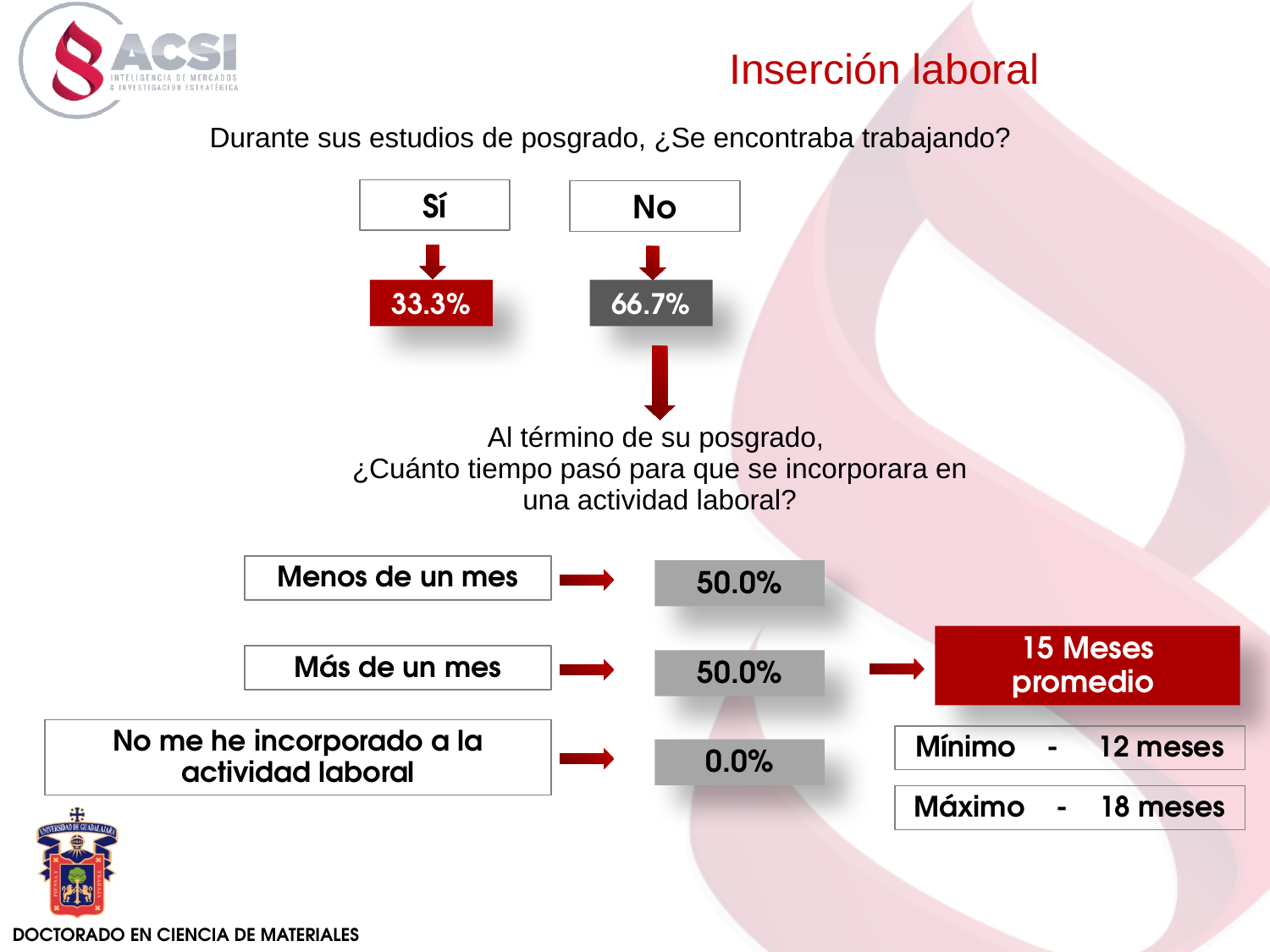

Inserción laboral
Durante sus estudios de posgrado, ¿Se encontraba trabajando?
Sí
No

33.3%
66.7%

Al término de su posgrado,
¿Cuánto tiempo pasó para que se incorporara en una actividad laboral?
Menos de un mes
50.0%

15 Meses promedio
Más de un mes
50.0%

No me he incorporado a la actividad laboral
Mínimo    -     12 meses
0.0%

Máximo    -    18 meses